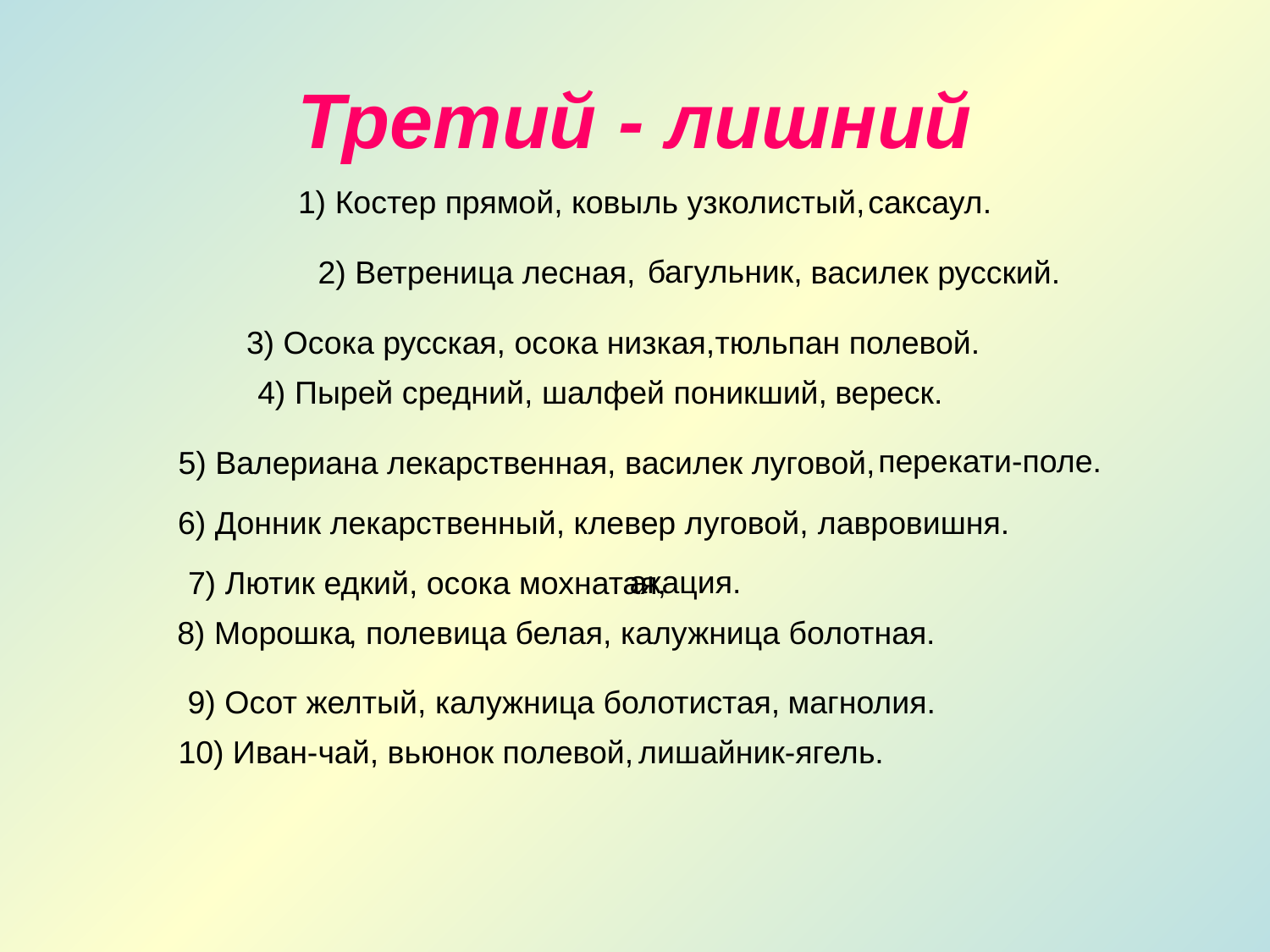

# Третий - лишний
1) Костер прямой, ковыль узколистый,
саксаул.
багульник,
2) Ветреница лесная,
василек русский.
3) Осока русская, осока низкая,
тюльпан полевой.
4) Пырей средний, шалфей поникший,
вереск.
перекати-поле.
5) Валериана лекарственная, василек луговой,
6) Донник лекарственный, клевер луговой,
лавровишня.
7) Лютик едкий, осока мохнатая,
акация.
8) Морошка
, полевица белая, калужница болотная.
9) Осот желтый, калужница болотистая,
магнолия.
10) Иван-чай, вьюнок полевой,
лишайник-ягель.